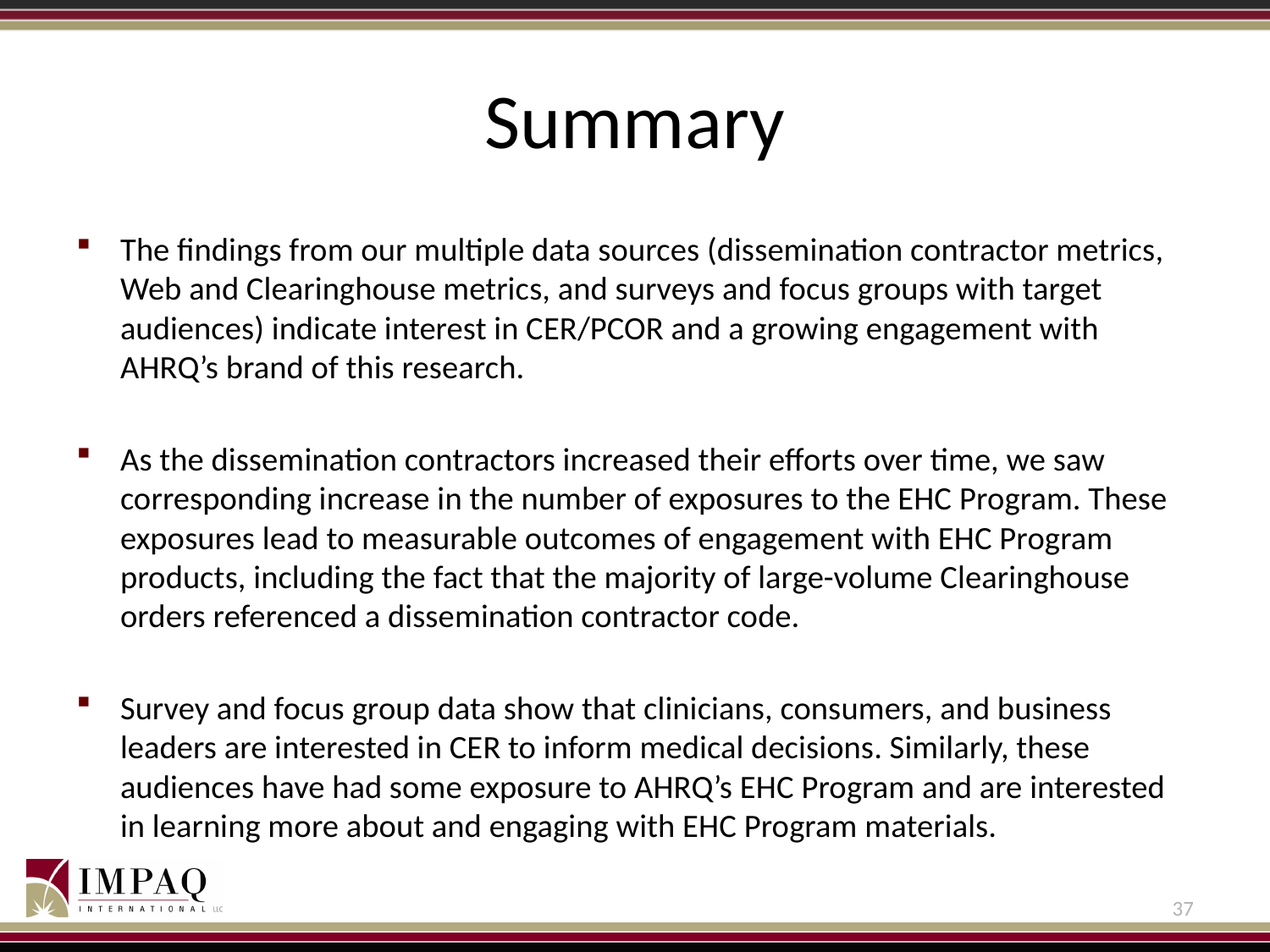

# Summary
The findings from our multiple data sources (dissemination contractor metrics, Web and Clearinghouse metrics, and surveys and focus groups with target audiences) indicate interest in CER/PCOR and a growing engagement with AHRQ’s brand of this research.

As the dissemination contractors increased their efforts over time, we saw corresponding increase in the number of exposures to the EHC Program. These exposures lead to measurable outcomes of engagement with EHC Program products, including the fact that the majority of large-volume Clearinghouse orders referenced a dissemination contractor code.

Survey and focus group data show that clinicians, consumers, and business leaders are interested in CER to inform medical decisions. Similarly, these audiences have had some exposure to AHRQ’s EHC Program and are interested in learning more about and engaging with EHC Program materials.

37